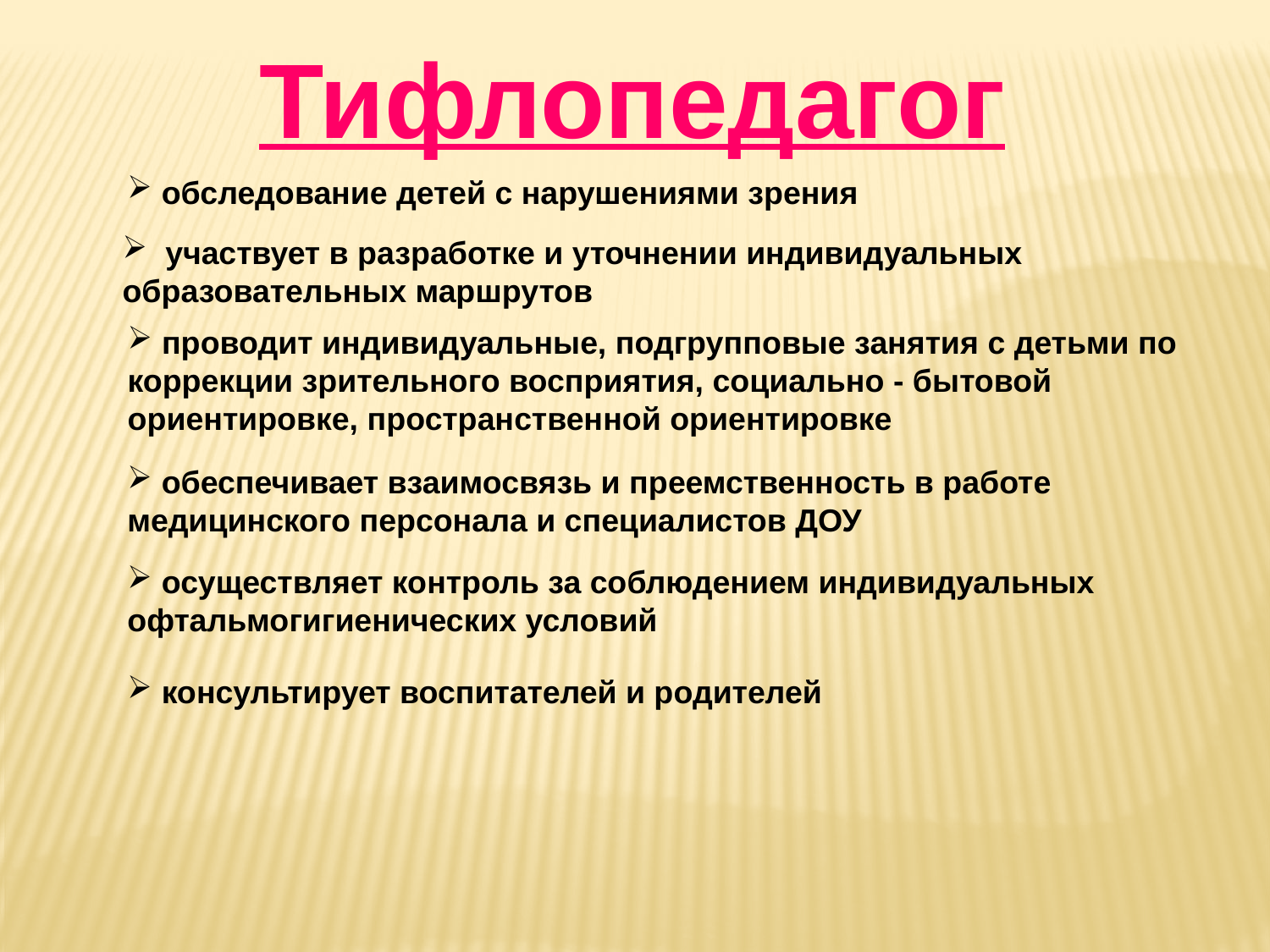

Тифлопедагог
 обследование детей с нарушениями зрения
  участвует в разработке и уточнении индивидуальных образовательных маршрутов
 проводит индивидуальные, подгрупповые занятия с детьми по коррекции зрительного восприятия, социально - бытовой ориентировке, пространственной ориентировке
 обеспечивает взаимосвязь и преемственность в работе медицинского персонала и специалистов ДОУ
 осуществляет контроль за соблюдением индивидуальных офтальмогигиенических условий
 консультирует воспитателей и родителей